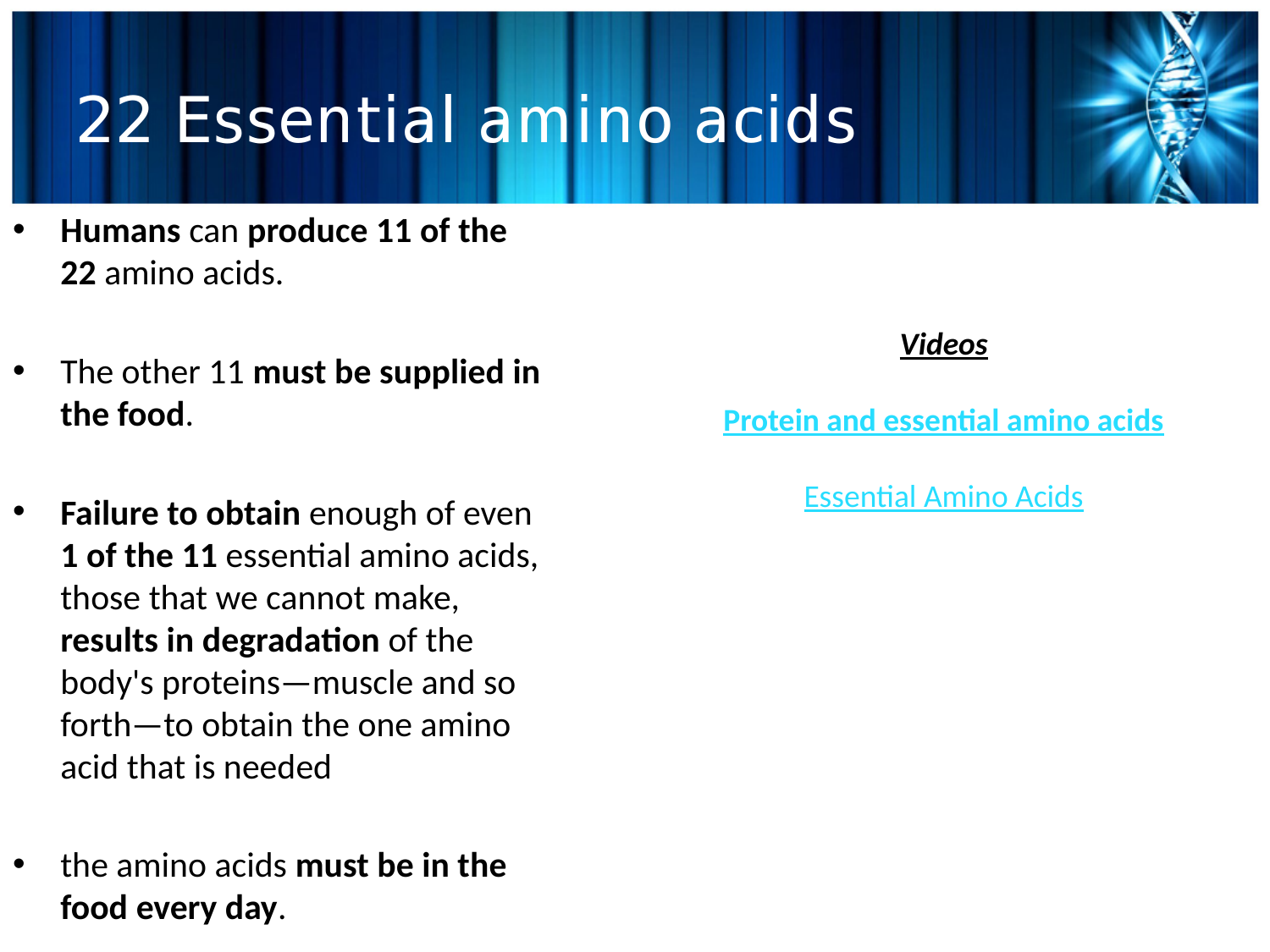

# 22 Essential amino acids
Humans can produce 11 of the 22 amino acids.

The other 11 must be supplied in the food.

Failure to obtain enough of even 1 of the 11 essential amino acids, those that we cannot make, results in degradation of the body's proteins—muscle and so forth—to obtain the one amino acid that is needed

the amino acids must be in the food every day.
Videos

Protein and essential amino acids

Essential Amino Acids